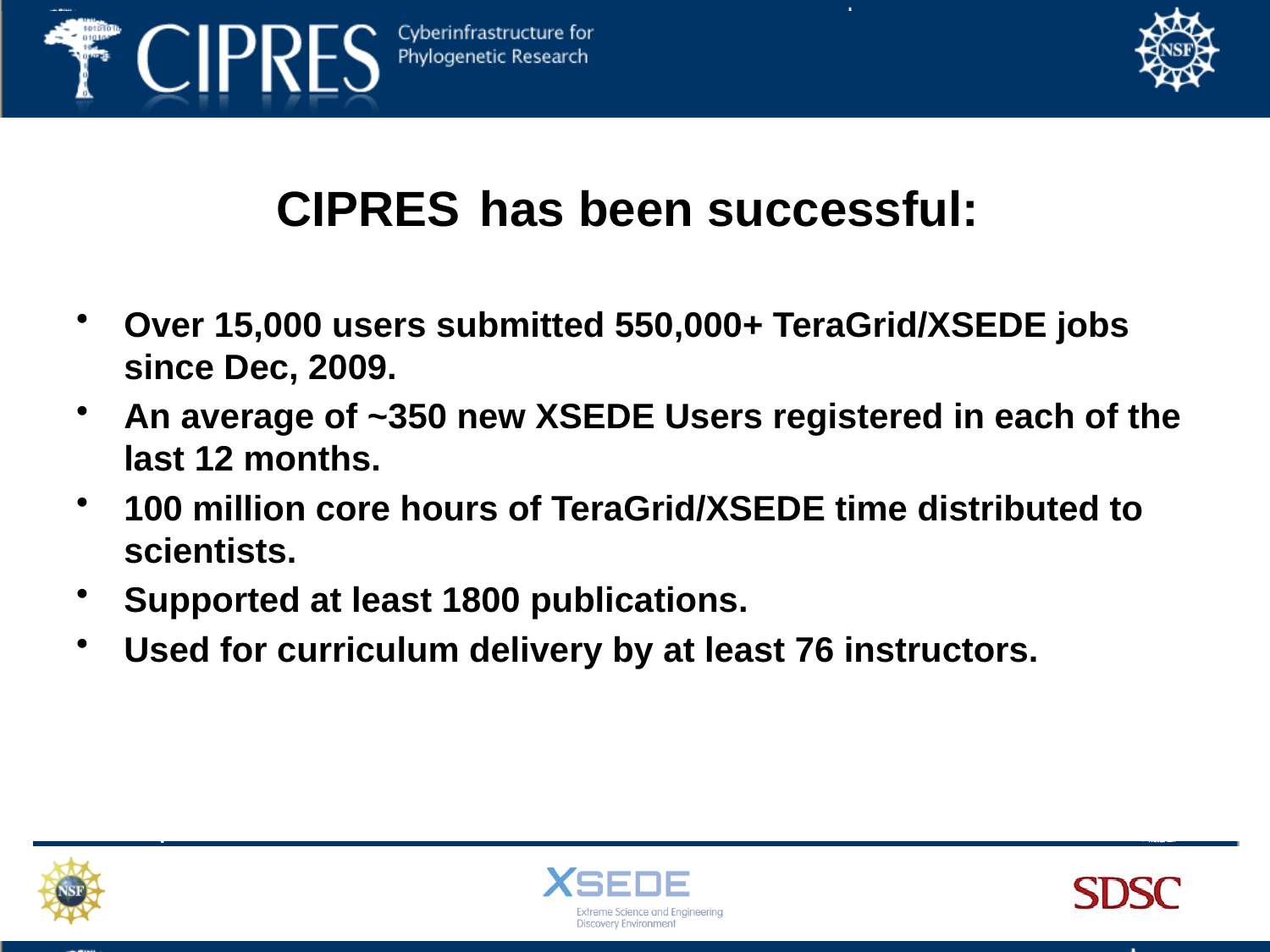

# CIPRES has been successful:
Over 15,000 users submitted 550,000+ TeraGrid/XSEDE jobs since Dec, 2009.
An average of ~350 new XSEDE Users registered in each of the last 12 months.
100 million core hours of TeraGrid/XSEDE time distributed to scientists.
Supported at least 1800 publications.
Used for curriculum delivery by at least 76 instructors.